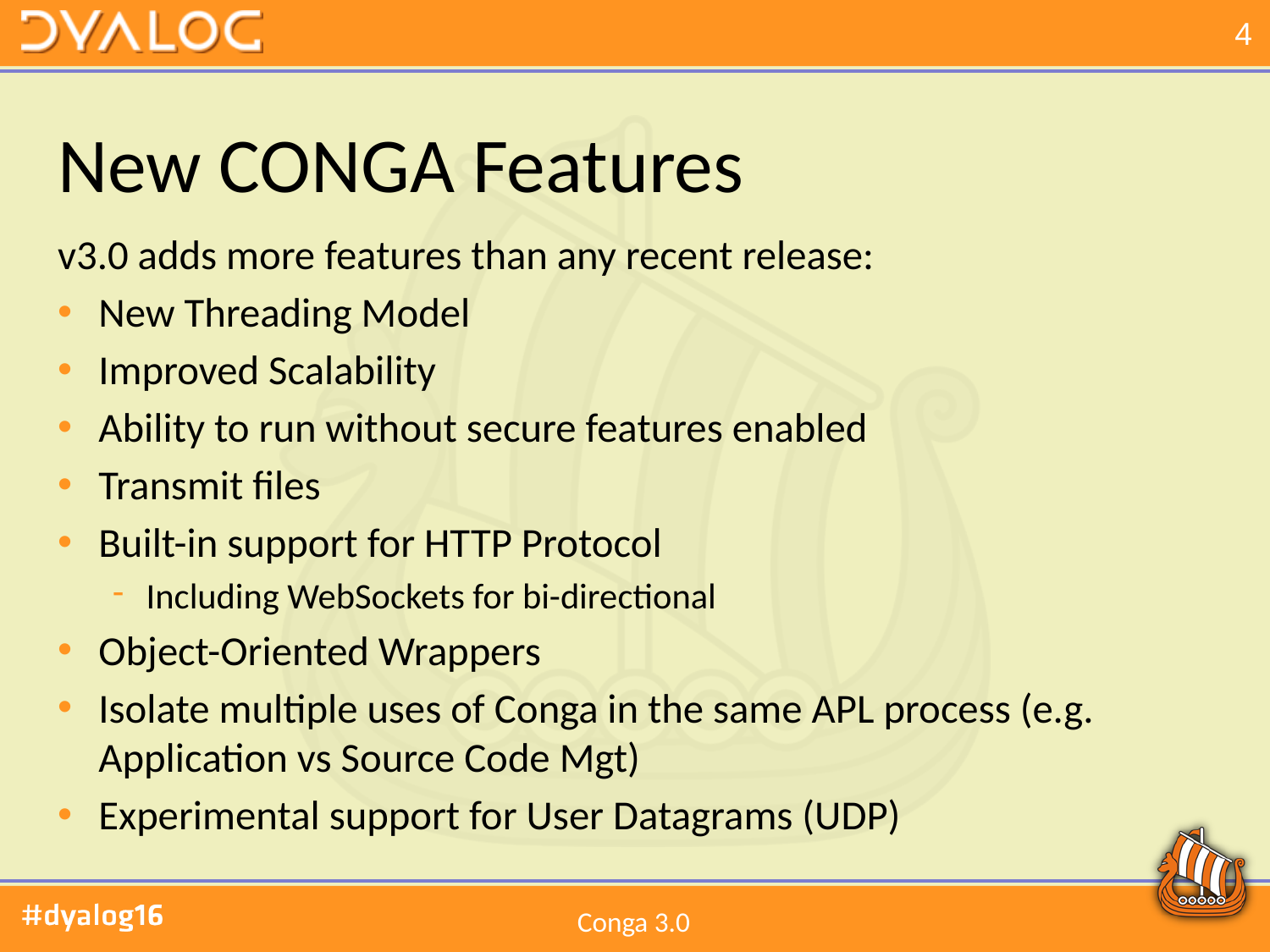

# New CONGA Features
v3.0 adds more features than any recent release:
New Threading Model
Improved Scalability
Ability to run without secure features enabled
Transmit files
Built-in support for HTTP Protocol
Including WebSockets for bi-directional
Object-Oriented Wrappers
Isolate multiple uses of Conga in the same APL process (e.g. Application vs Source Code Mgt)
Experimental support for User Datagrams (UDP)

Conga 3.0